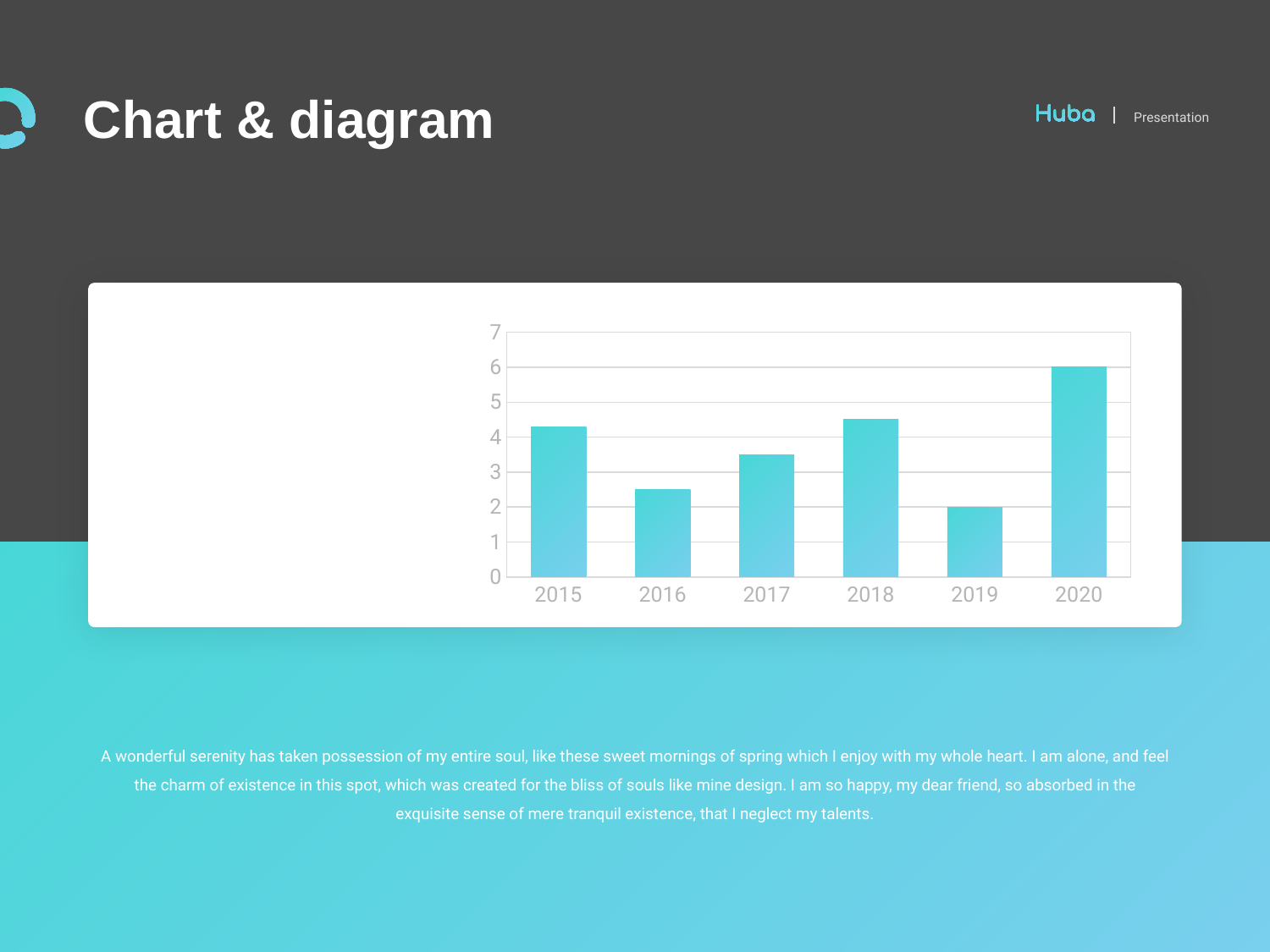

Chart & diagram

Presentation

### Chart

| Category | Series 1 |
|---|---|
| 2015 | 4.3 |
| 2016 | 2.5 |
| 2017 | 3.5 |
| 2018 | 4.5 |
| 2019 | 2.0 |
| 2020 | 6.0 |
A wonderful serenity has taken possession of my entire soul, like these sweet mornings of spring which I enjoy with my whole heart. I am alone, and feel the charm of existence in this spot, which was created for the bliss of souls like mine design. I am so happy, my dear friend, so absorbed in the exquisite sense of mere tranquil existence, that I neglect my talents.